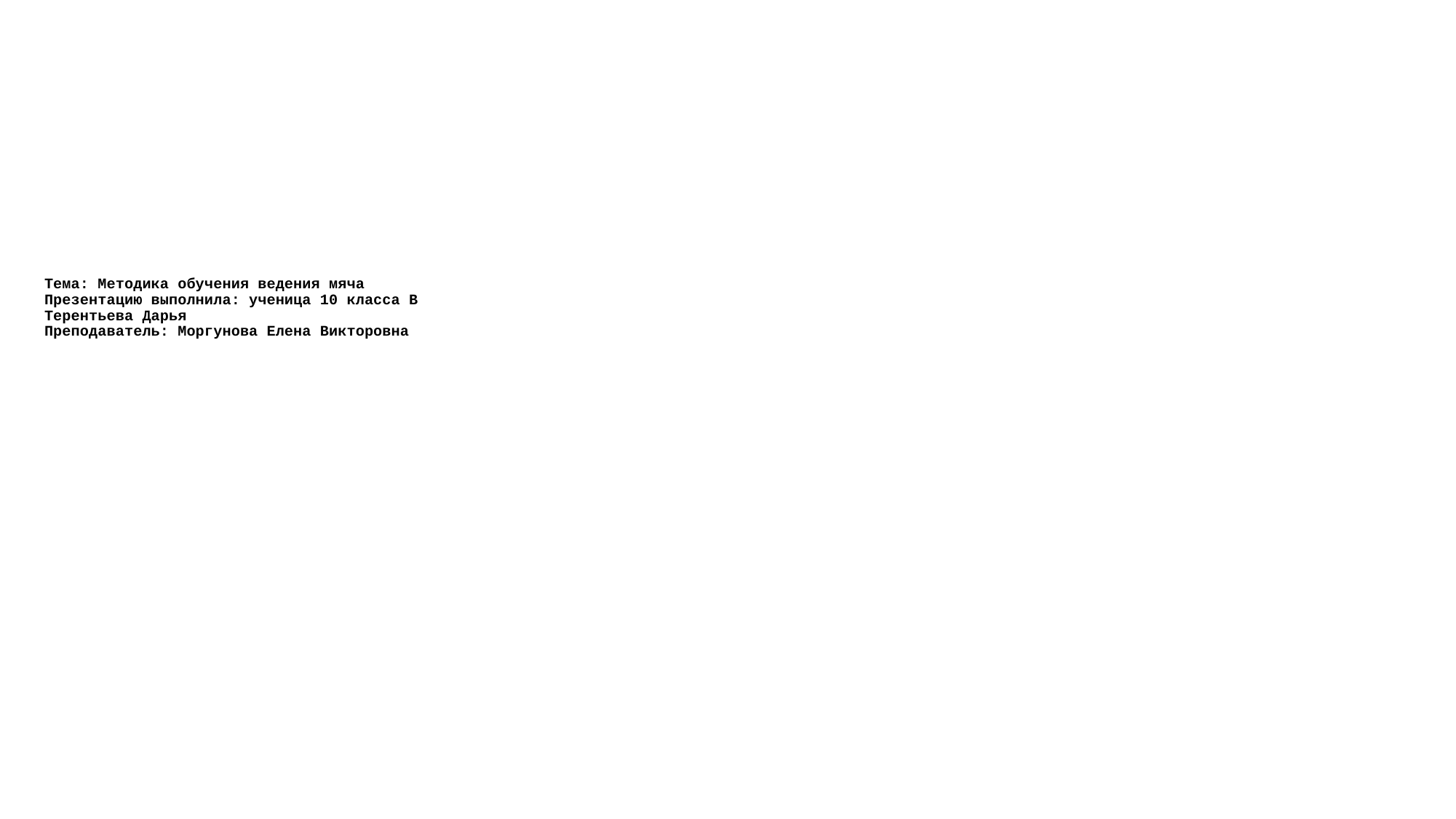

# Тема: Методика обучения ведения мяча Презентацию выполнила: ученица 10 класса В Терентьева Дарья Преподаватель: Моргунова Елена Викторовна